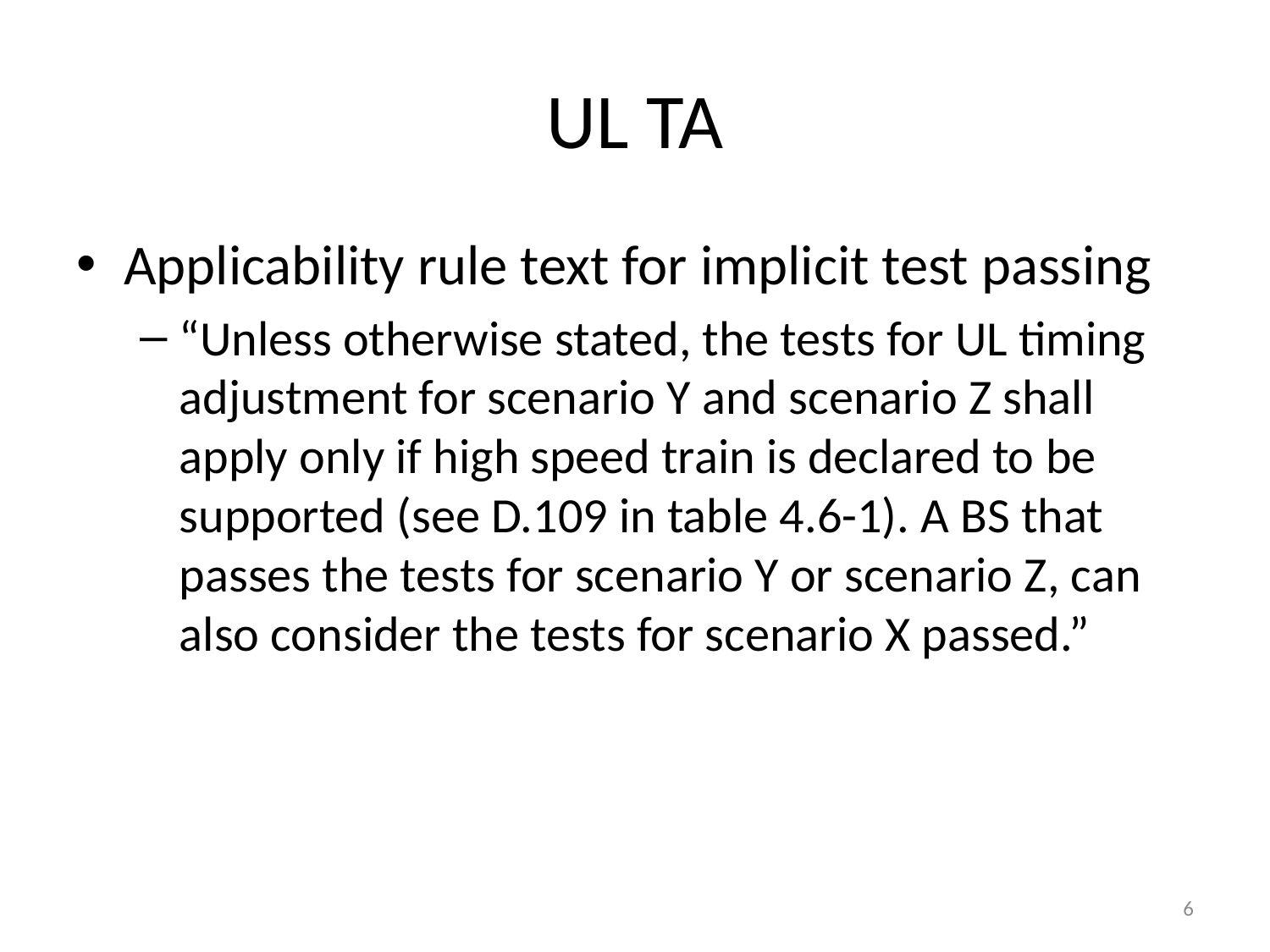

# UL TA
Applicability rule text for implicit test passing
“Unless otherwise stated, the tests for UL timing adjustment for scenario Y and scenario Z shall apply only if high speed train is declared to be supported (see D.109 in table 4.6-1). A BS that passes the tests for scenario Y or scenario Z, can also consider the tests for scenario X passed.”

6